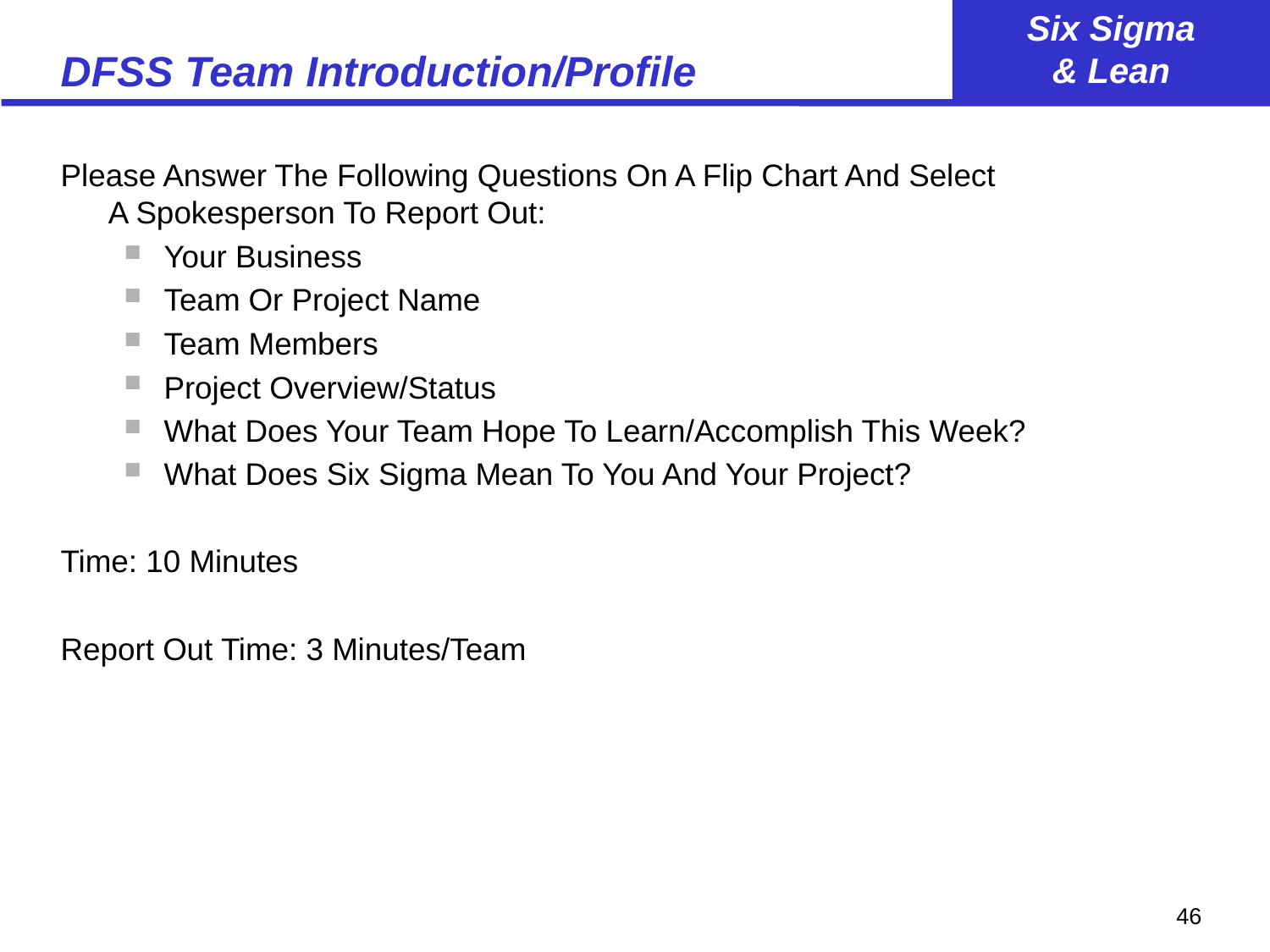

# DFSS Team Introduction/Profile
Please Answer The Following Questions On A Flip Chart And Select
A Spokesperson To Report Out:
Your Business
Team Or Project Name
Team Members
Project Overview/Status
What Does Your Team Hope To Learn/Accomplish This Week?
What Does Six Sigma Mean To You And Your Project?

Time: 10 Minutes

Report Out Time: 3 Minutes/Team